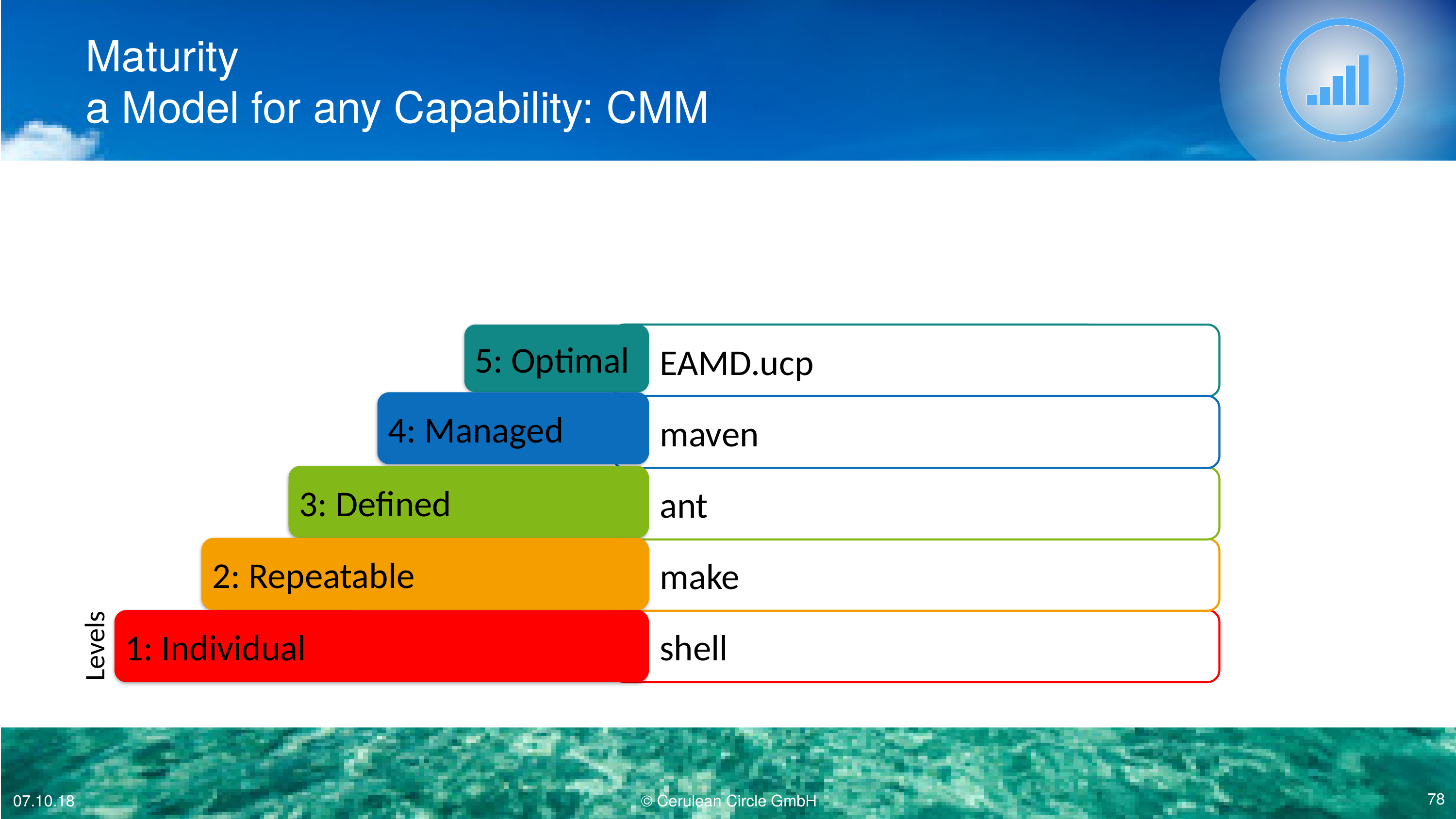

# Maturity a Model for any Capability: CMM
5: Optimal
1: EAMD.ucp
4: Managed
1: maven
3: Defined
1: ant
2: Repeatable
1: make
1: shell
1: Individual
Levels
© Cerulean Circle GmbH
78
07.10.18